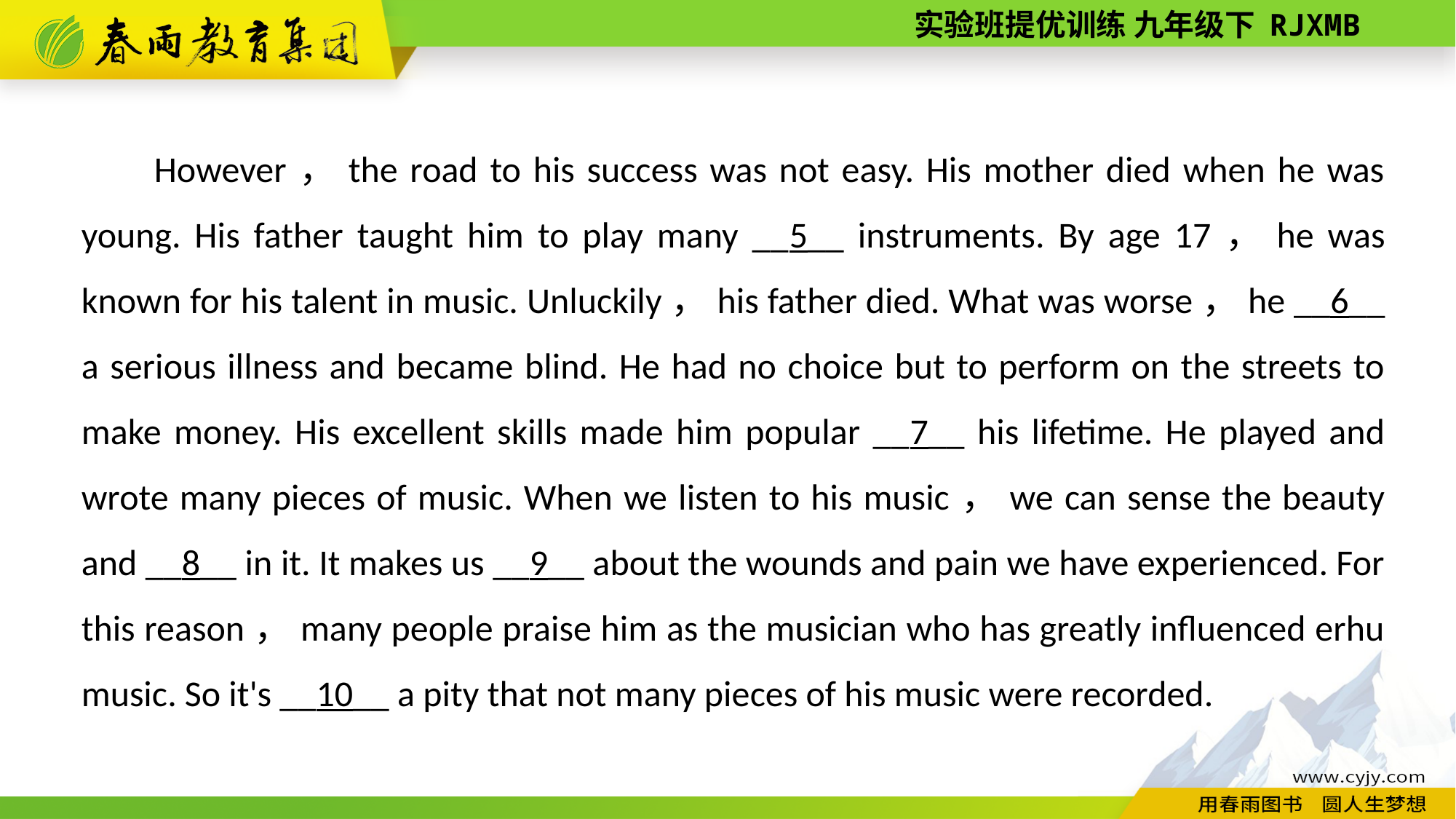

However，the road to his success was not easy. His mother died when he was young. His father taught him to play many __5__ instruments. By age 17，he was known for his talent in music. Unluckily，his father died. What was worse，he __6__ a serious illness and became blind. He had no choice but to perform on the streets to make money. His excellent skills made him popular __7__ his lifetime. He played and wrote many pieces of music. When we listen to his music，we can sense the beauty and __8__ in it. It makes us __9__ about the wounds and pain we have experienced. For this reason，many people praise him as the musician who has greatly influenced erhu music. So it's __10__ a pity that not many pieces of his music were recorded.